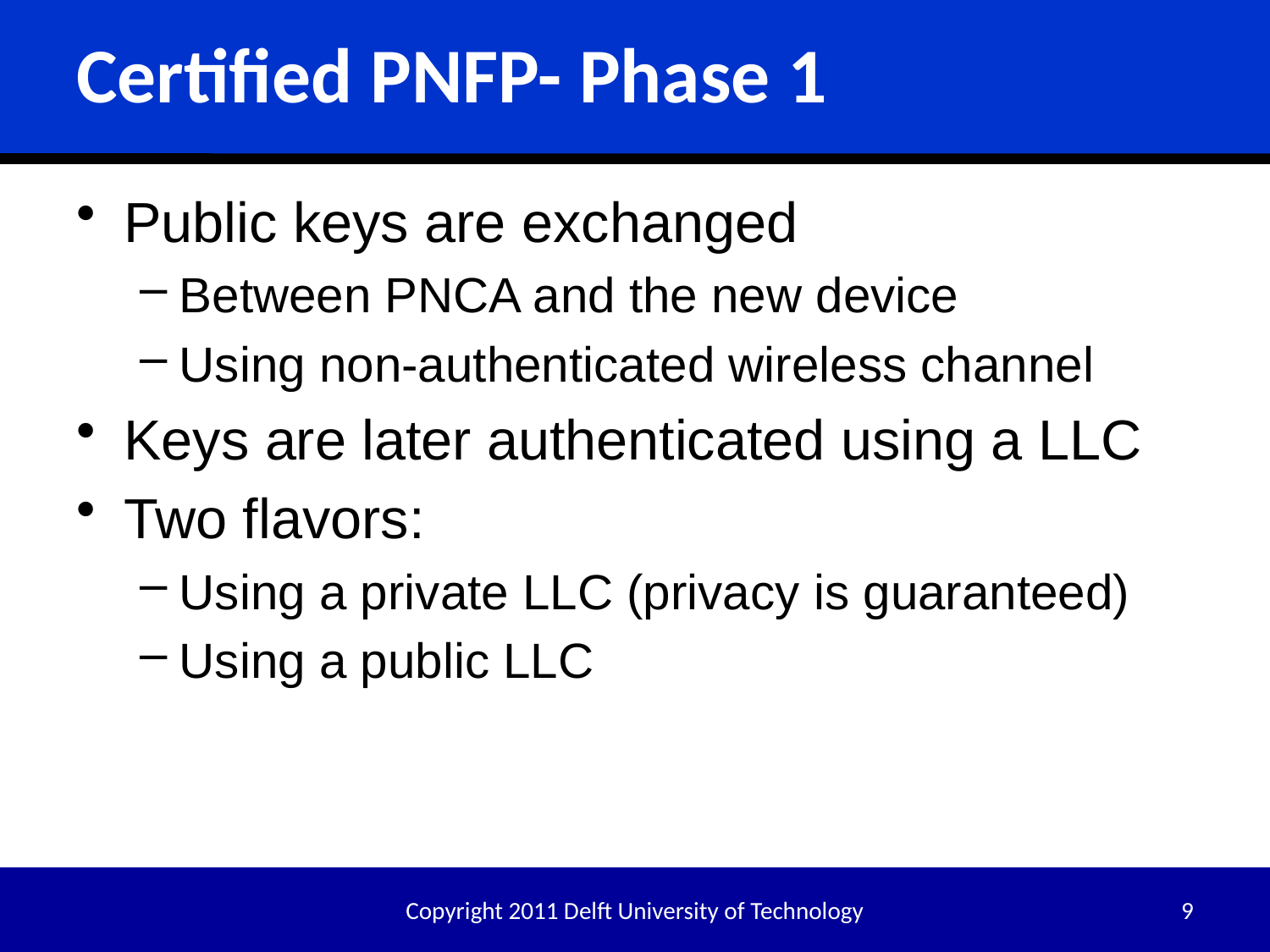

# Certified PNFP- Phase 1
Public keys are exchanged
Between PNCA and the new device
Using non-authenticated wireless channel
Keys are later authenticated using a LLC
Two flavors:
Using a private LLC (privacy is guaranteed)
Using a public LLC
Copyright 2011 Delft University of Technology
9